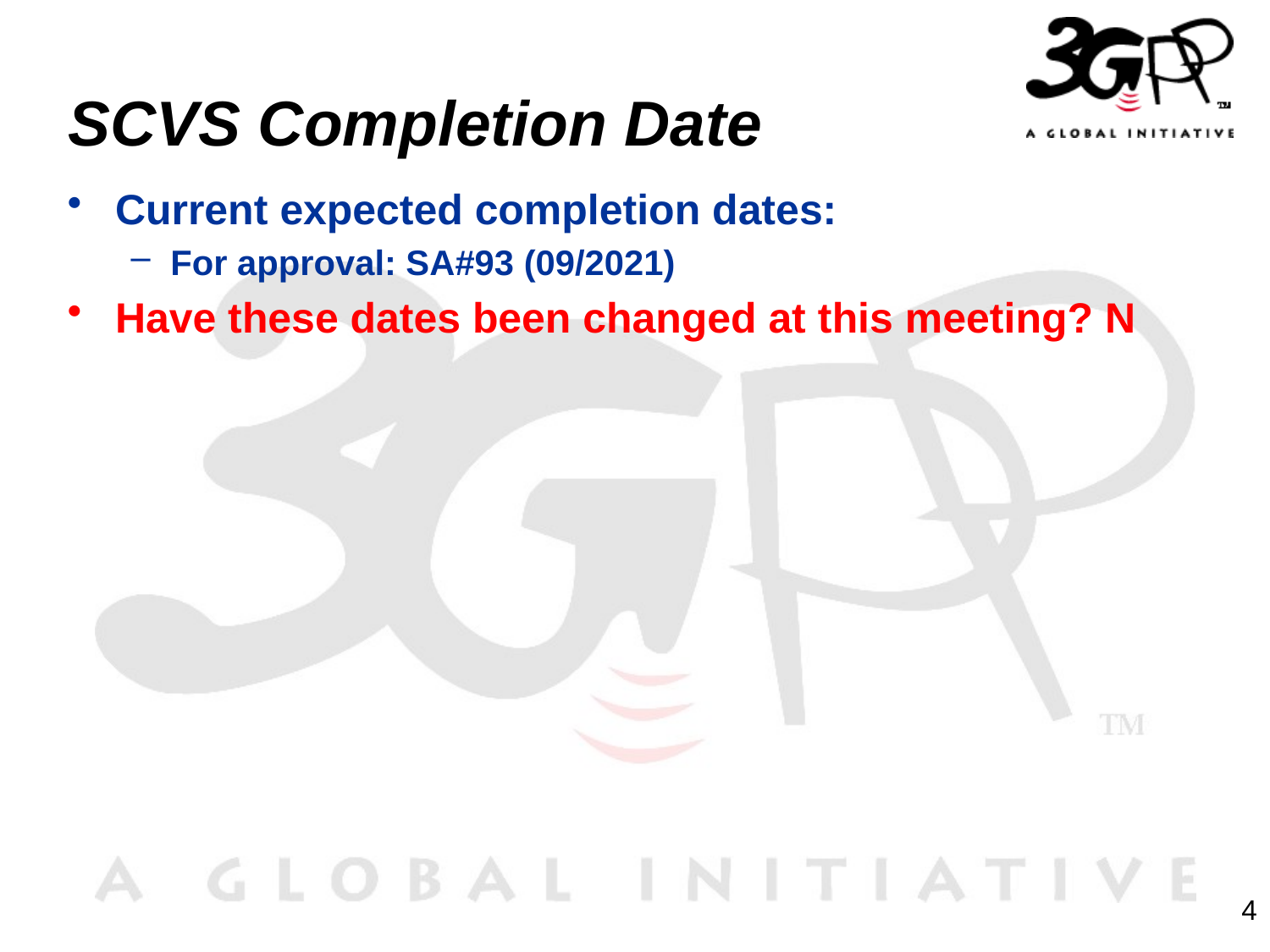

# SCVS Completion Date
Current expected completion dates:
For approval: SA#93 (09/2021)
Have these dates been changed at this meeting? N

4